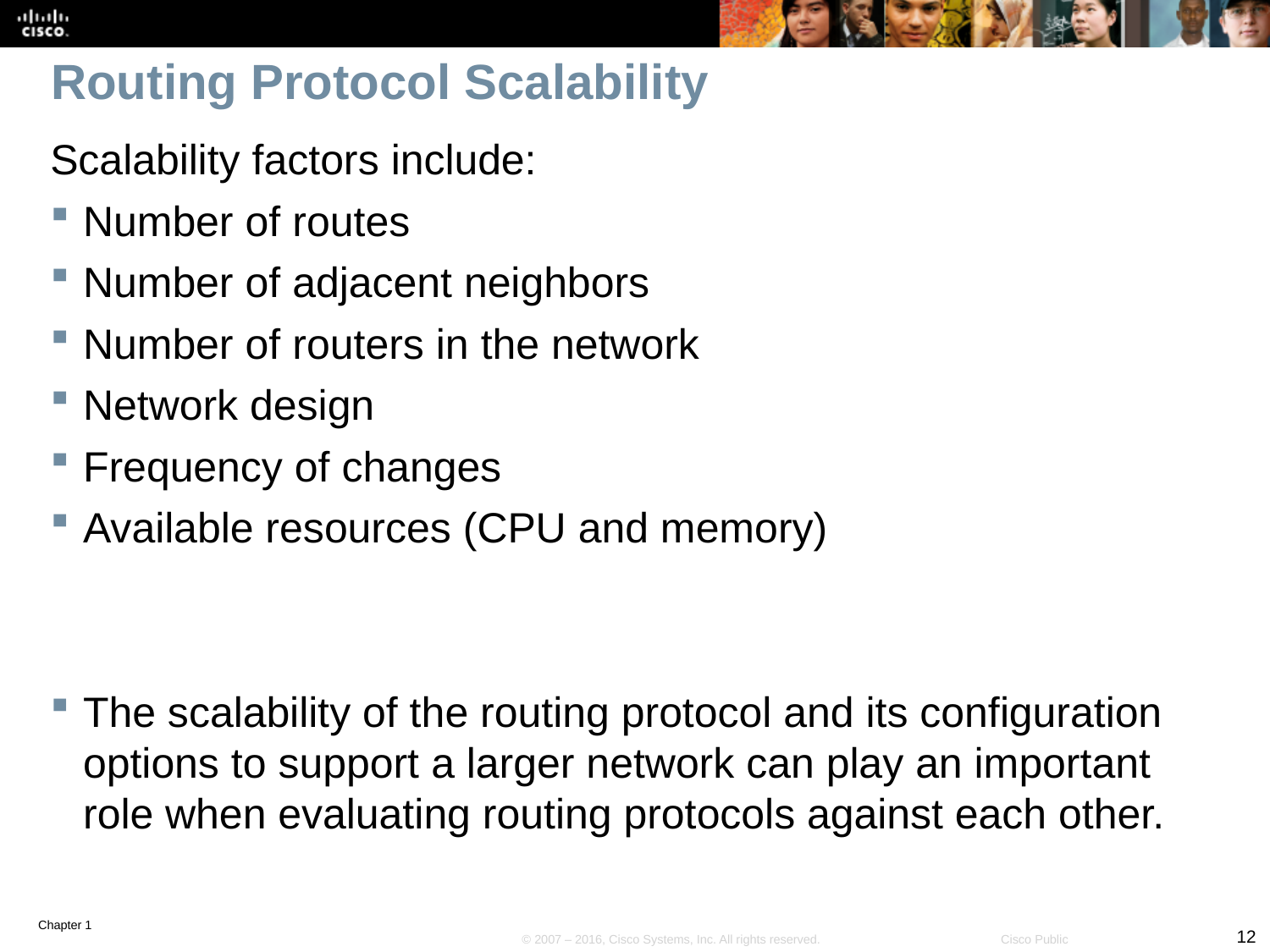

# Routing Protocol Scalability
Scalability factors include:
Number of routes
Number of adjacent neighbors
Number of routers in the network
Network design
Frequency of changes
Available resources (CPU and memory)

The scalability of the routing protocol and its configuration options to support a larger network can play an important role when evaluating routing protocols against each other.